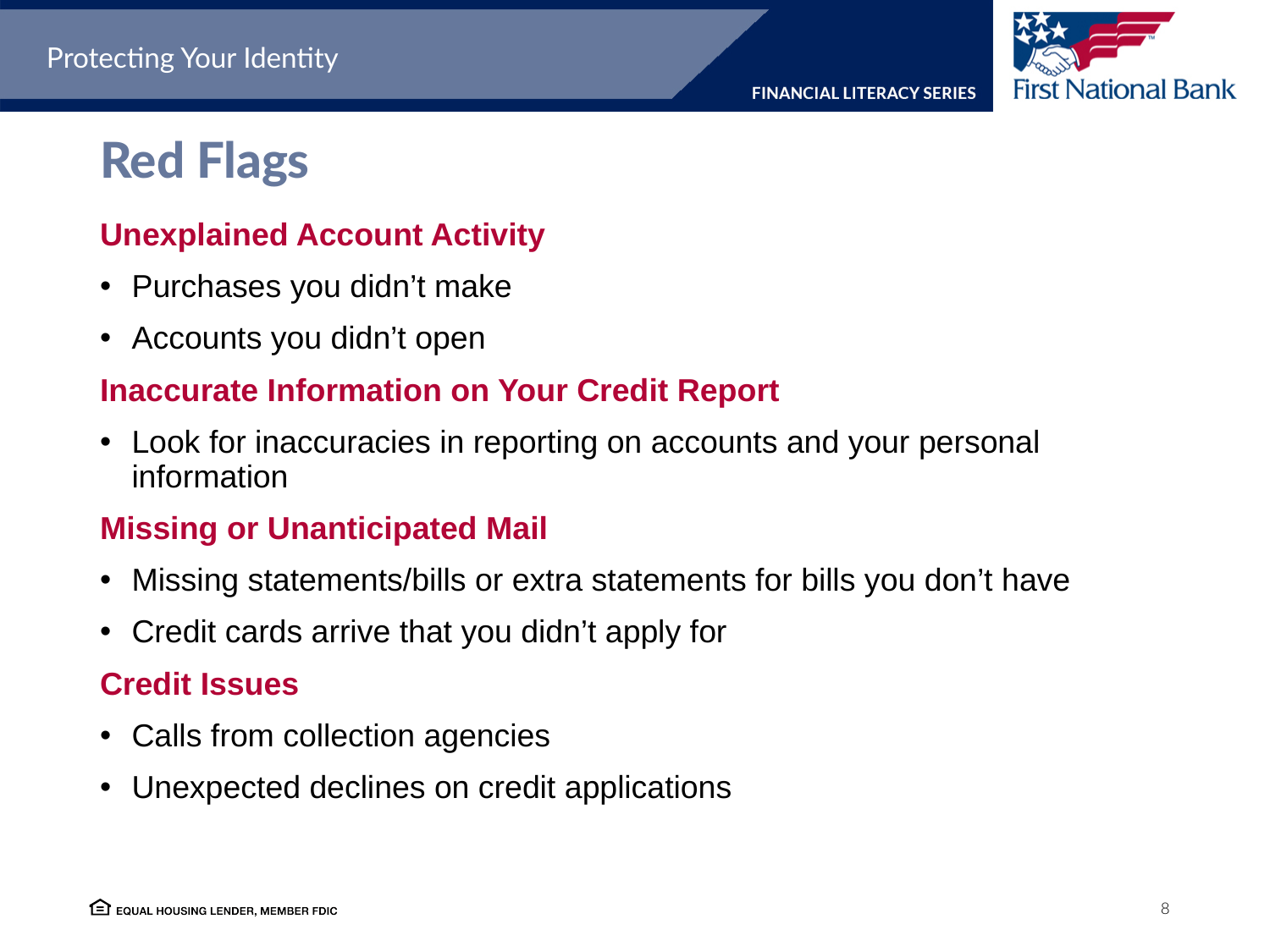

Protecting Your Identity
# Red Flags
Unexplained Account Activity
Purchases you didn’t make
Accounts you didn’t open
Inaccurate Information on Your Credit Report
Look for inaccuracies in reporting on accounts and your personal information
Missing or Unanticipated Mail
Missing statements/bills or extra statements for bills you don’t have
Credit cards arrive that you didn’t apply for
Credit Issues
Calls from collection agencies
Unexpected declines on credit applications
8